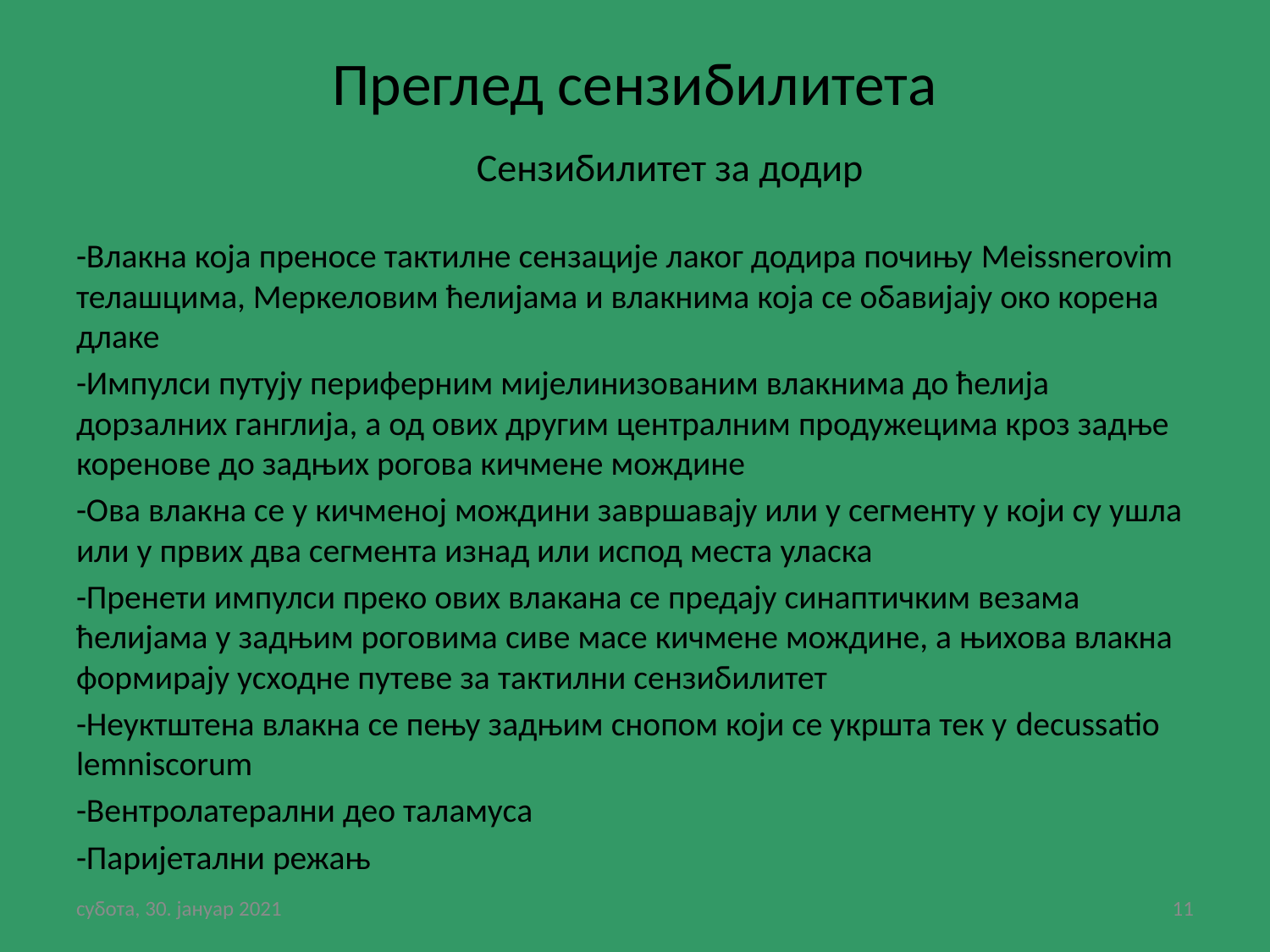

# Преглед сензибилитета
           Сензибилитет за додир

-Влакна која преносе тактилне сензације лаког додира почињу Meissnerovim телашцима, Меркеловим ћелијама и влакнима која се обавијају око корена длаке
-Импулси путују периферним мијелинизованим влакнима до ћелија дорзалних ганглија, а од ових другим централним продужецима кроз задње коренове до задњих рогова кичмене мождине
-Ова влакна се у кичменој мождини завршавају или у сегменту у који су ушла или у првих два сегмента изнад или испод места уласка
-Пренети импулси преко ових влакана се предају синаптичким везама ћелијама у задњим роговима сиве масе кичмене мождине, а њихова влакна формирају усходне путеве за тактилни сензибилитет
-Неуктштена влакна се пењу задњим снопом који се укршта тек у decussatio lemniscorum
-Вентролатерални део таламуса
-Паријетални режањ

субота, 30. јануар 2021
11